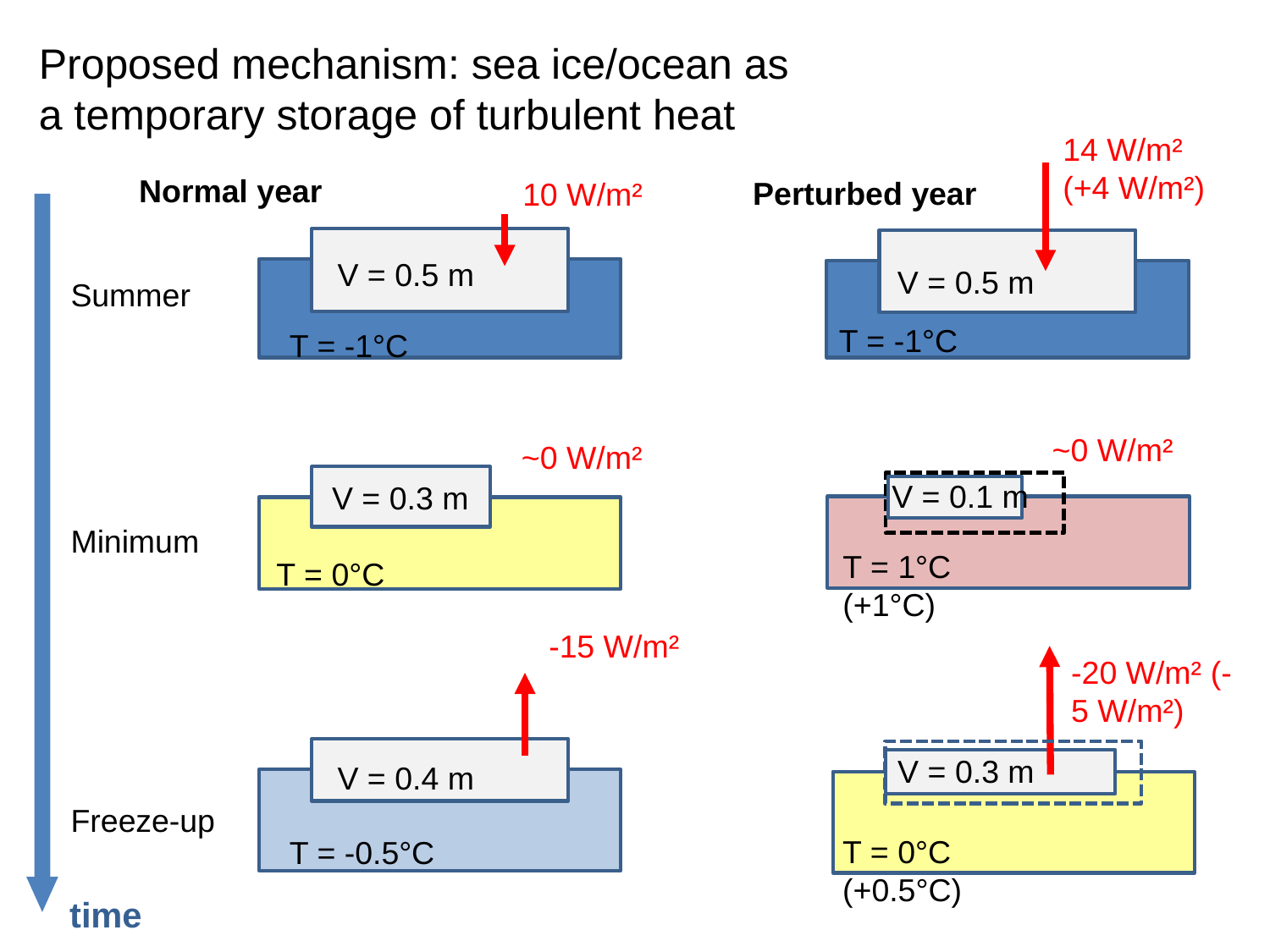

Proposed mechanism: sea ice/ocean as a temporary storage of turbulent heat
14 W/m² (+4 W/m²)
Normal year
Perturbed year
10 W/m²

V = 0.5 m
V = 0.5 m

Summer
T = -1°C
T = -1°C
~0 W/m²
~0 W/m²

V = 0.1 m
V = 0.3 m

Minimum

T = 1°C (+1°C)
T = 0°C
-15 W/m²
-20 W/m² (-5 W/m²)

V = 0.3 m

V = 0.4 m

Freeze-up
T = 0°C (+0.5°C)
T = -0.5°C
time